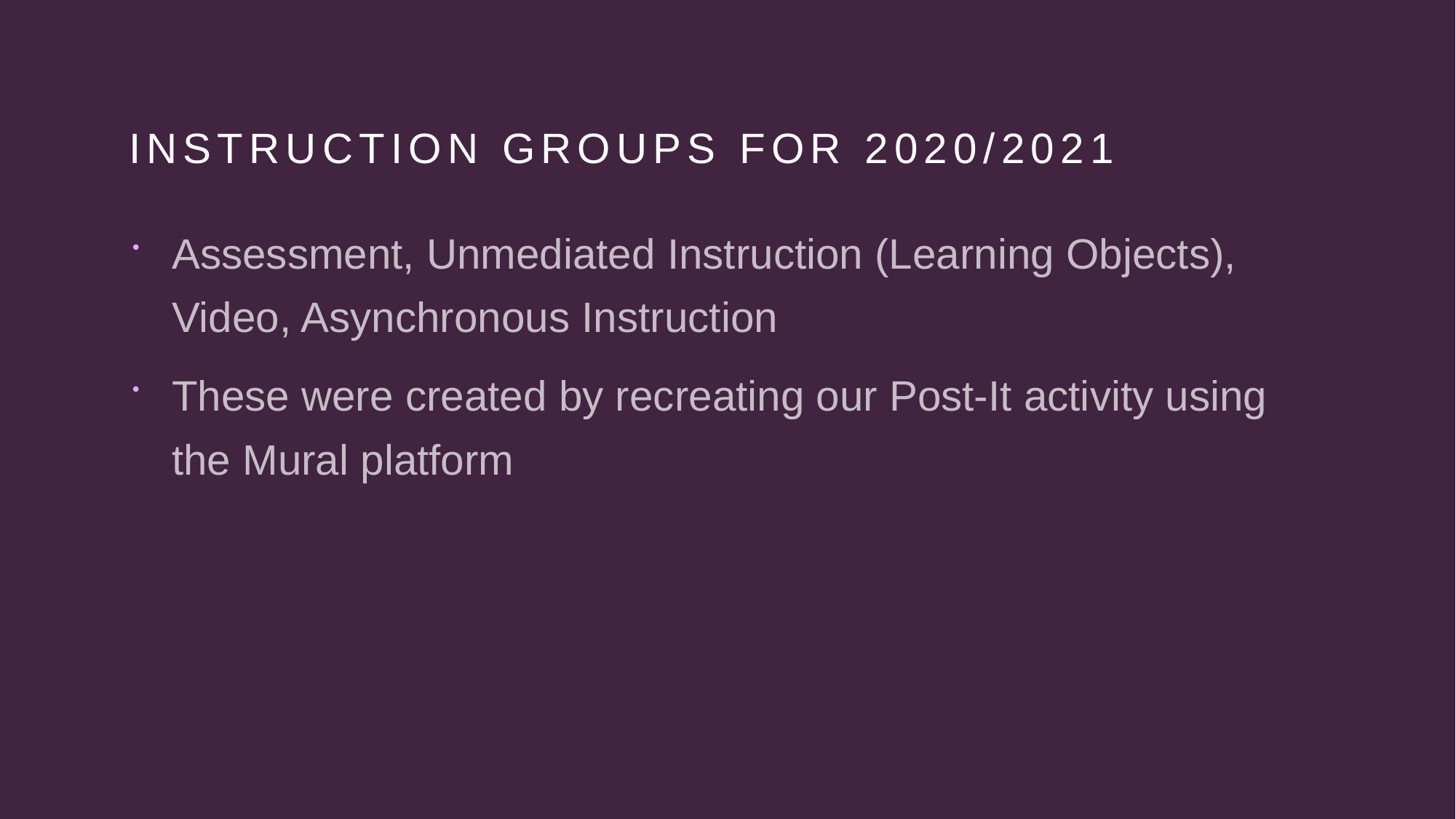

# Instruction groups for 2020/2021
Assessment, Unmediated Instruction (Learning Objects), Video, Asynchronous Instruction
These were created by recreating our Post-It activity using the Mural platform